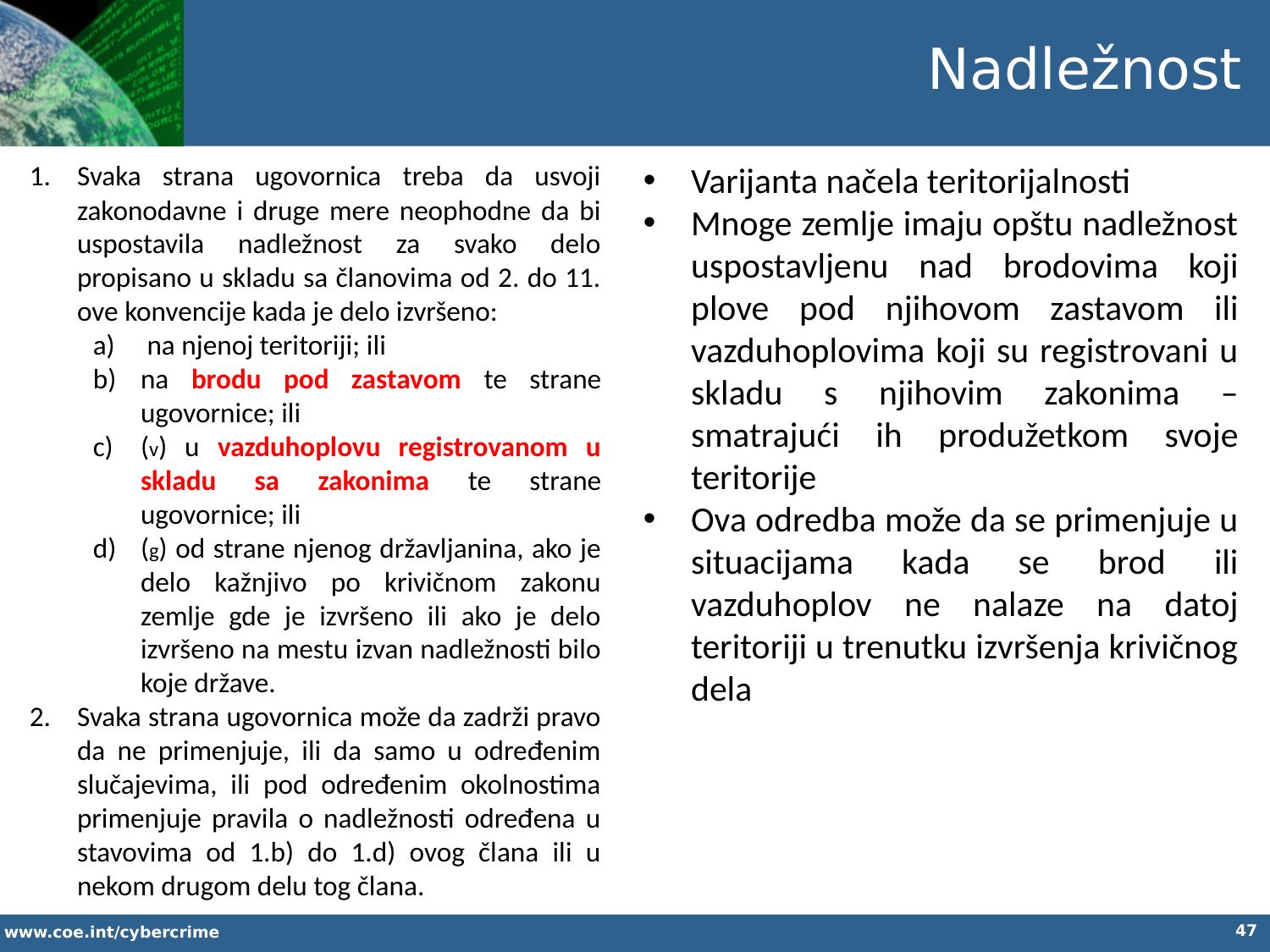

Nadležnost
Svaka strana ugovornica treba da usvoji zakonodavne i druge mere neophodne da bi uspostavila nadležnost za svako delo propisano u skladu sa članovima od 2. do 11. ove konvencije kada je delo izvršeno:
 na njenoj teritoriji; ili
na brodu pod zastavom te strane ugovornice; ili
(v) u vazduhoplovu registrovanom u skladu sa zakonima te strane ugovornice; ili
(g) od strane njenog državljanina, ako je delo kažnjivo po krivičnom zakonu zemlje gde je izvršeno ili ako je delo izvršeno na mestu izvan nadležnosti bilo koje države.
Svaka strana ugovornica može da zadrži pravo da ne primenjuje, ili da samo u određenim slučajevima, ili pod određenim okolnostima primenjuje pravila o nadležnosti određena u stavovima od 1.b) do 1.d) ovog člana ili u nekom drugom delu tog člana.
Varijanta načela teritorijalnosti
Mnoge zemlje imaju opštu nadležnost uspostavljenu nad brodovima koji plove pod njihovom zastavom ili vazduhoplovima koji su registrovani u skladu s njihovim zakonima – smatrajući ih produžetkom svoje teritorije
Ova odredba može da se primenjuje u situacijama kada se brod ili vazduhoplov ne nalaze na datoj teritoriji u trenutku izvršenja krivičnog dela